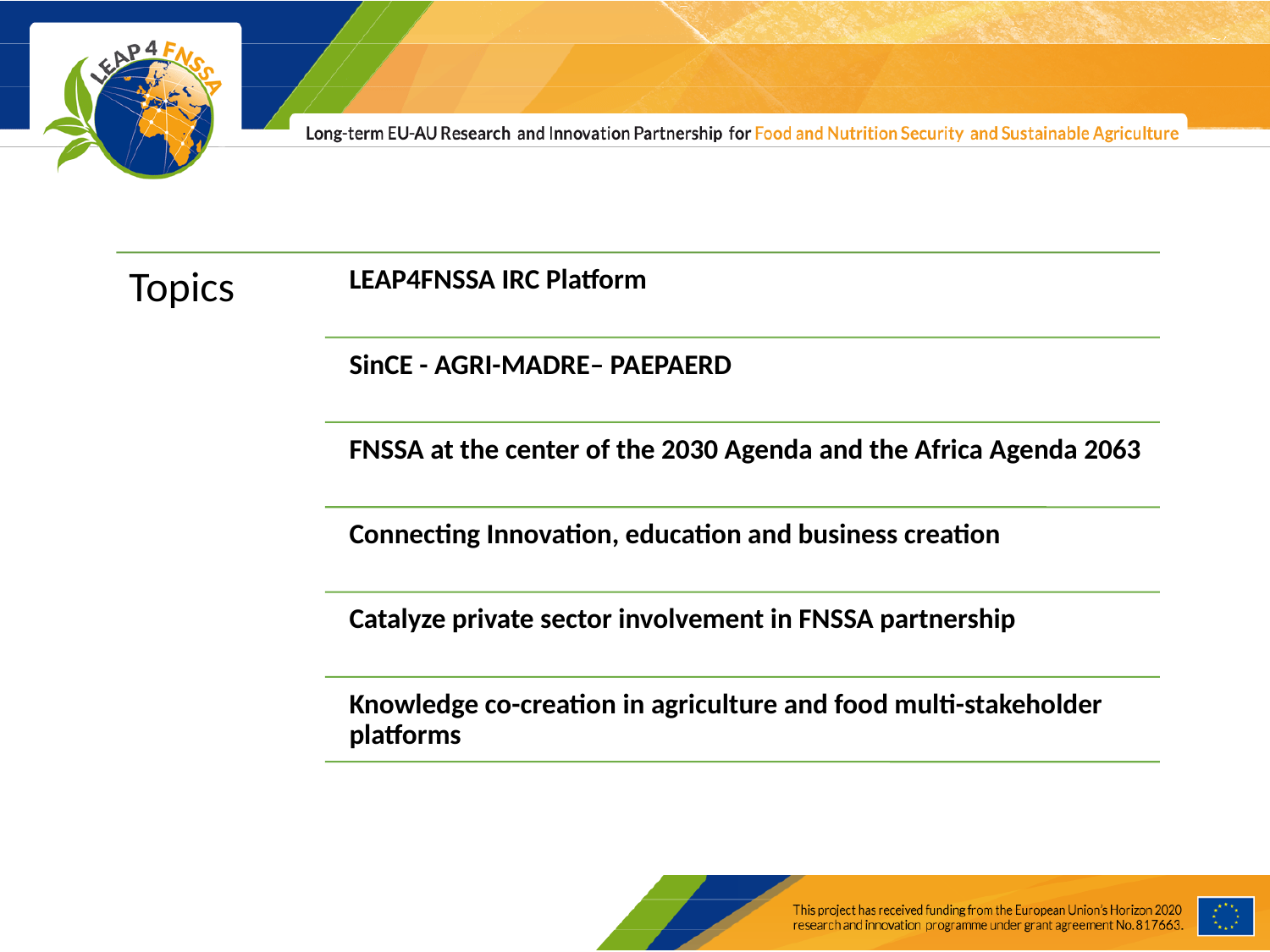

Topics
LEAP4FNSSA IRC Platform
SinCE - AGRI-MADRE– PAEPAERD
FNSSA at the center of the 2030 Agenda and the Africa Agenda 2063
Connecting Innovation, education and business creation
Catalyze private sector involvement in FNSSA partnership
Knowledge co-creation in agriculture and food multi-stakeholder platforms